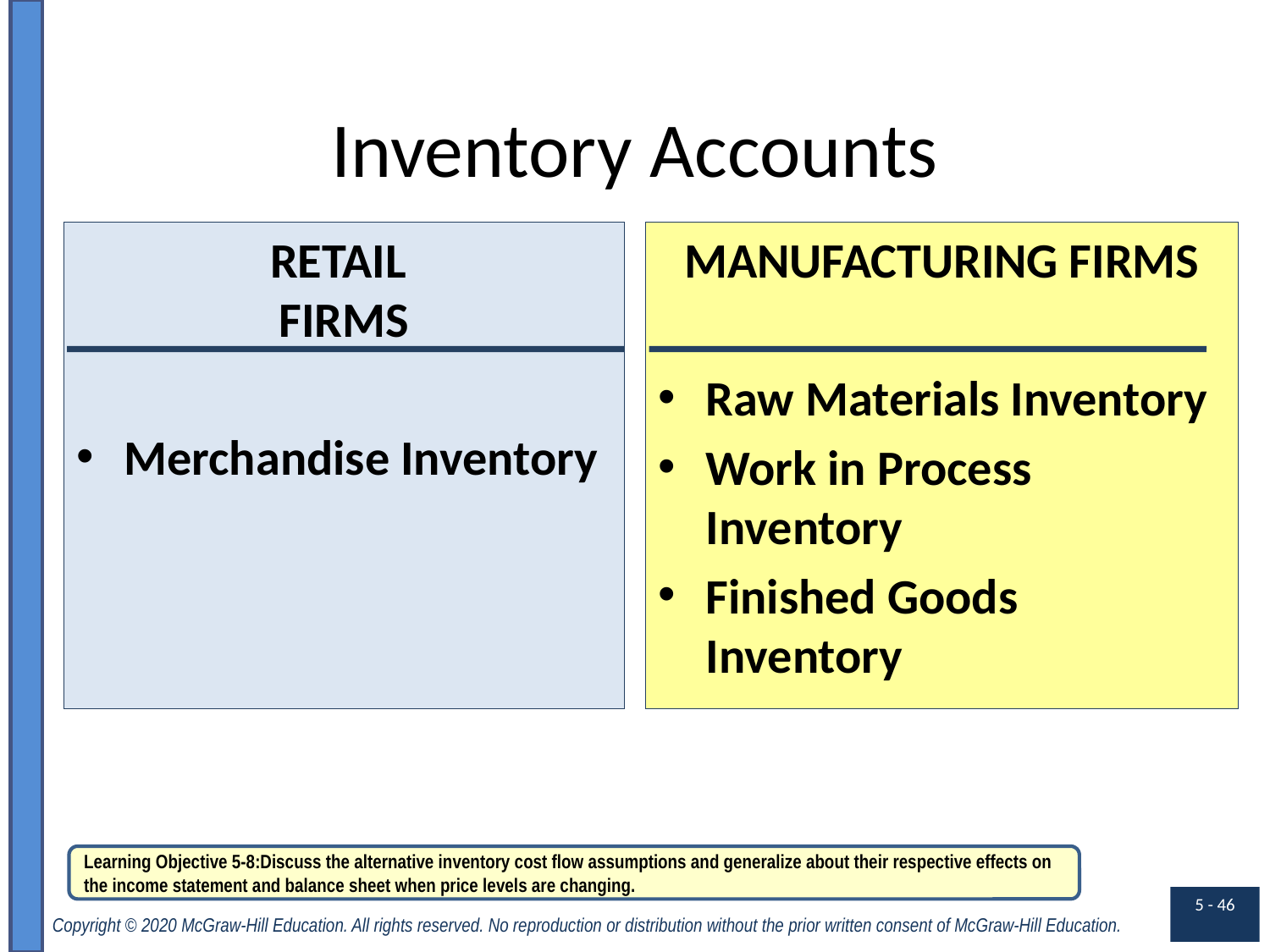

# Inventory Accounts
RETAIL
FIRMS

Merchandise Inventory
MANUFACTURING FIRMS

Raw Materials Inventory
Work in Process Inventory
Finished Goods Inventory

Learning Objective 5-8:Discuss the alternative inventory cost flow assumptions and generalize about their respective effects on the income statement and balance sheet when price levels are changing.